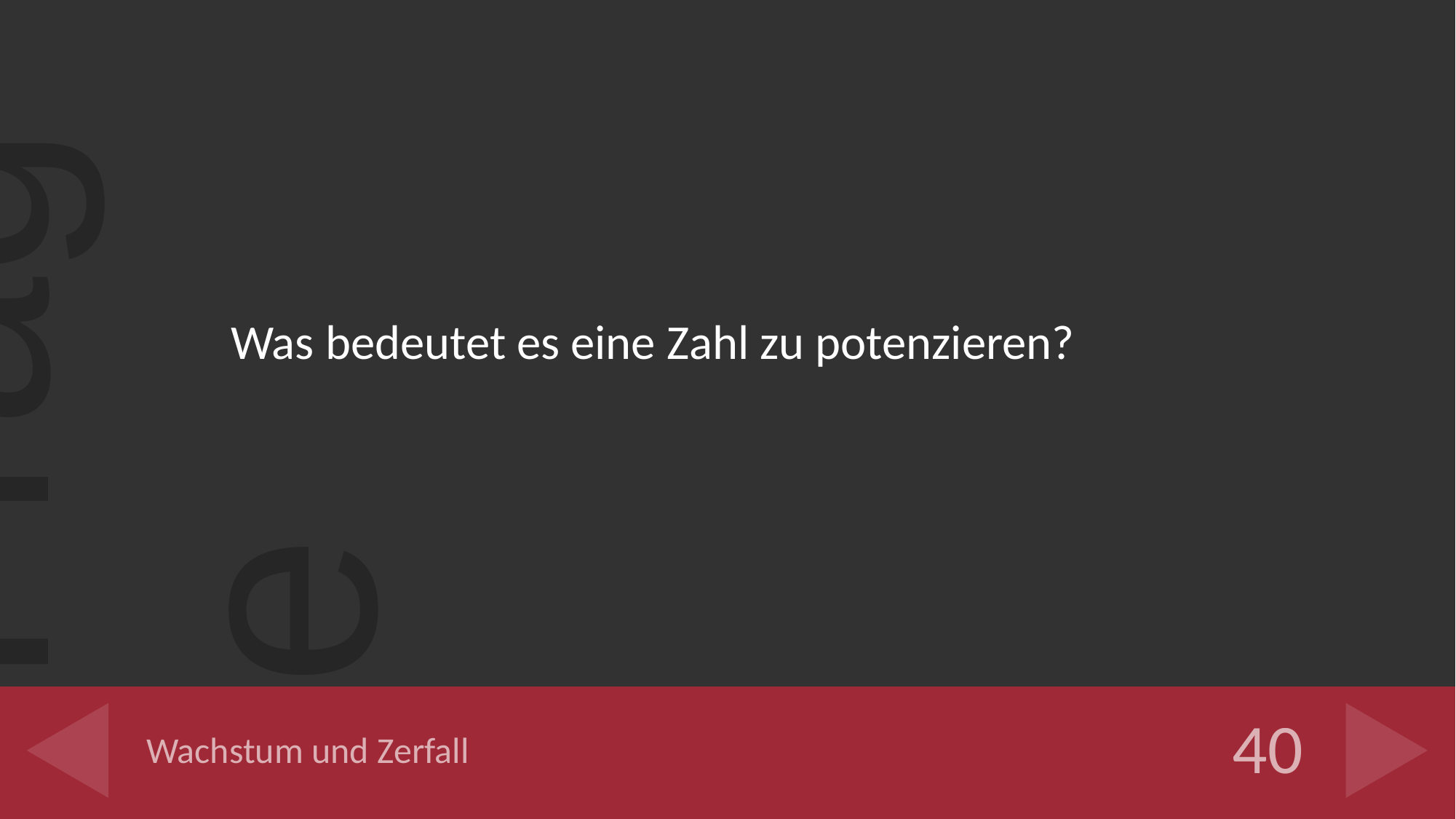

Was bedeutet es eine Zahl zu potenzieren?
# Wachstum und Zerfall
40